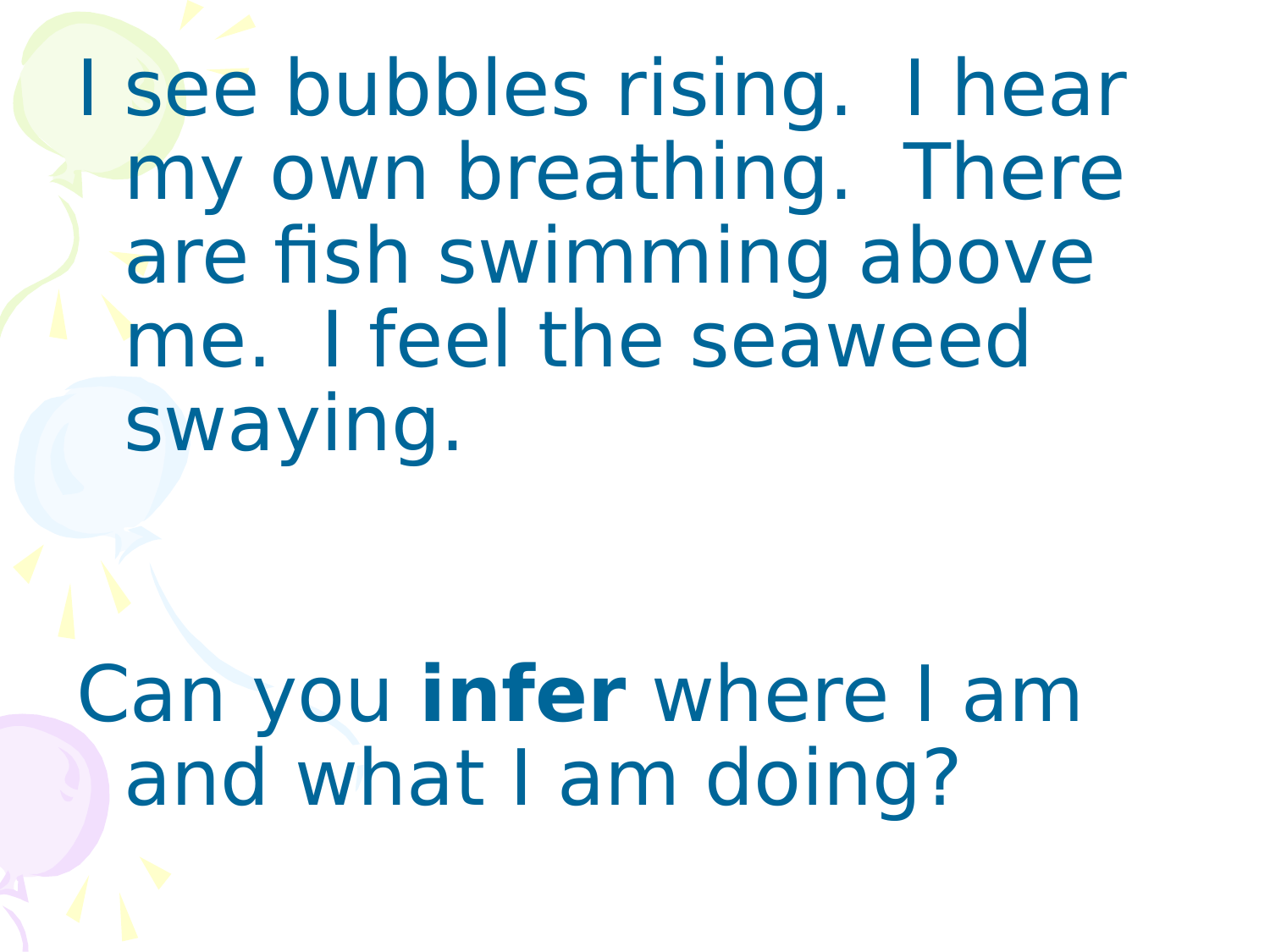

I see bubbles rising.  I hear my own breathing.  There are fish swimming above me.  I feel the seaweed swaying.

Can you infer where I am and what I am doing?